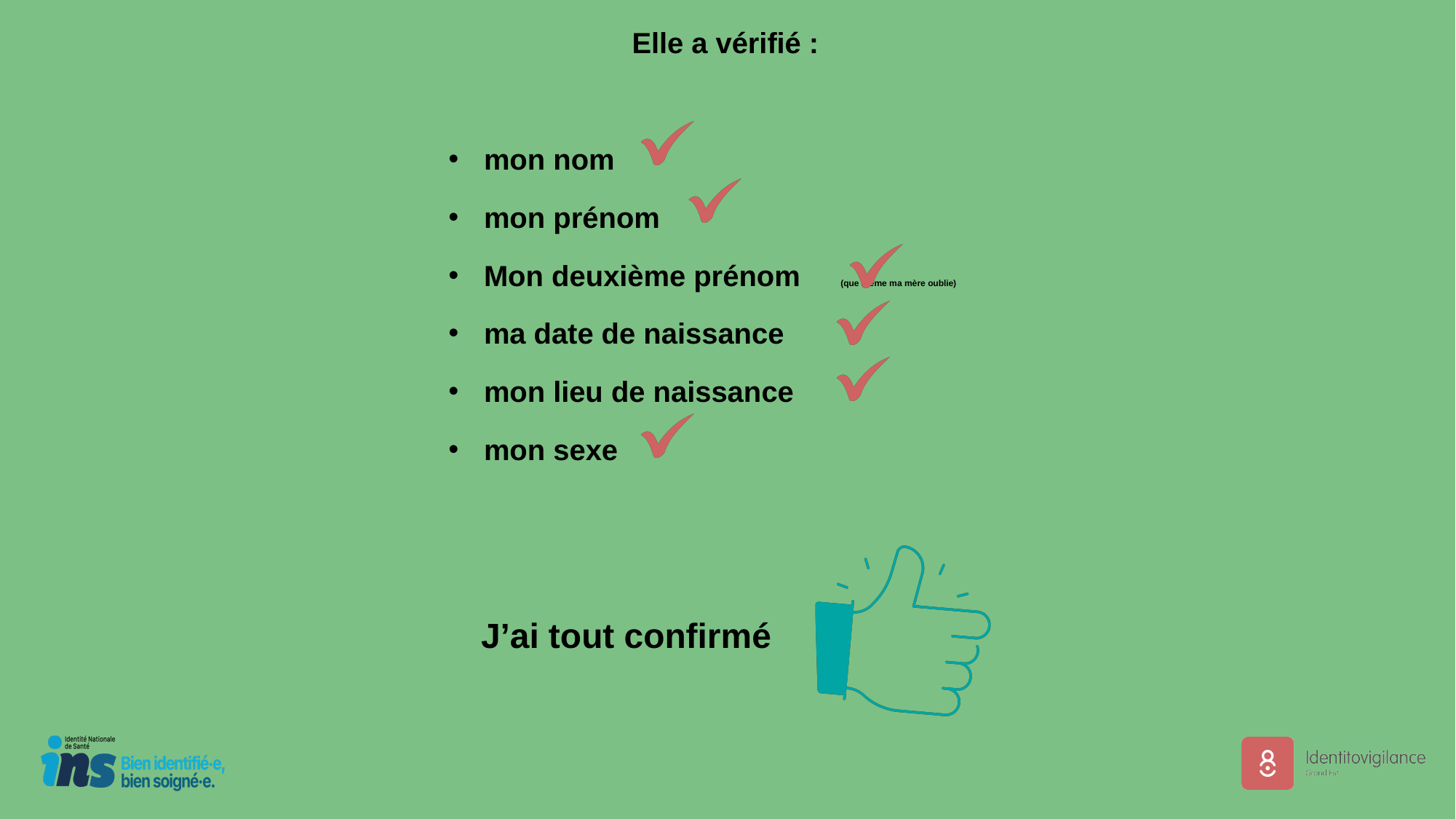

Elle a vérifié :

mon nom
mon prénom
Mon deuxième prénom     (que même ma mère oublie)
ma date de naissance
mon lieu de naissance
mon sexe

J’ai tout confirmé